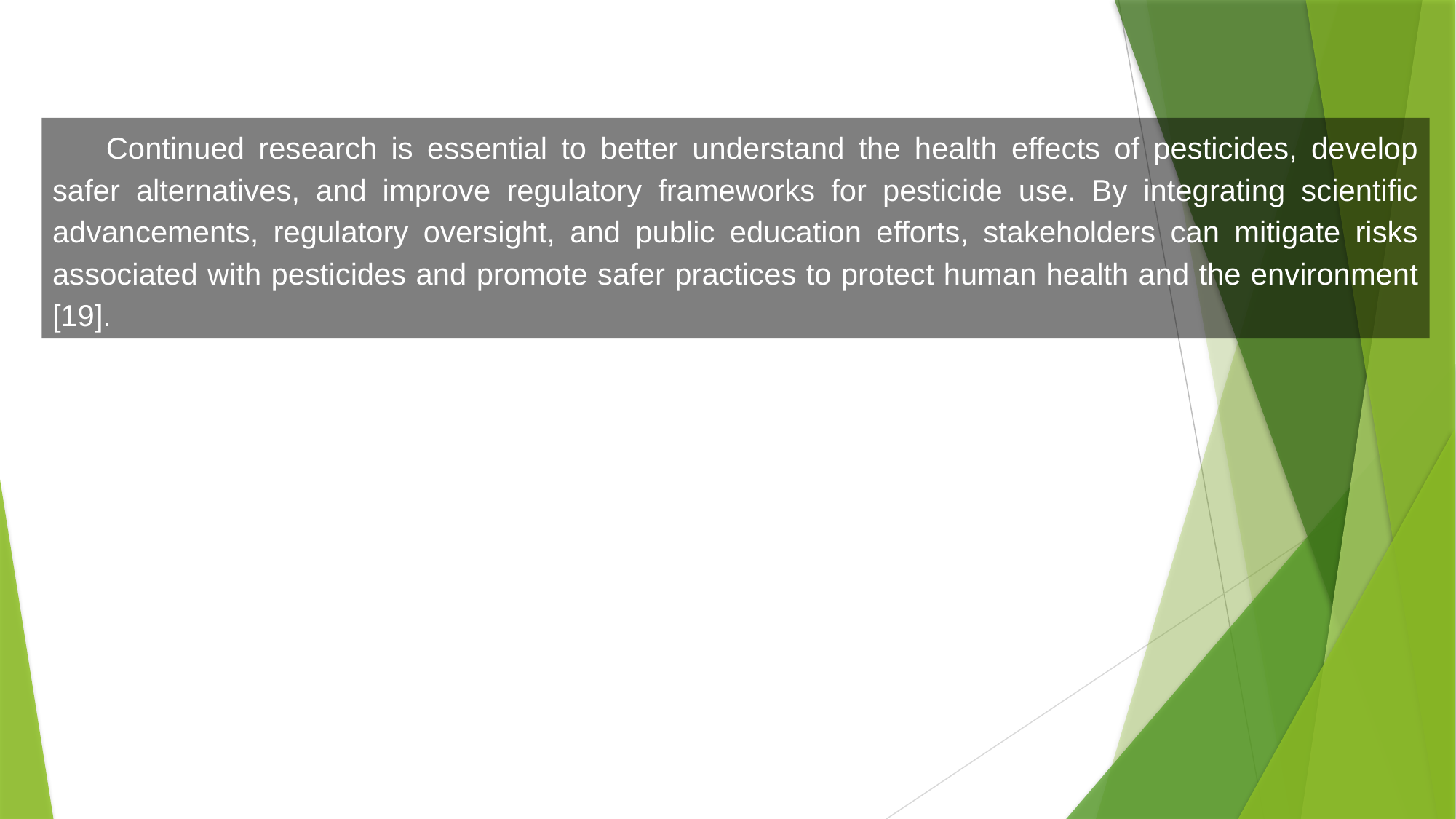

Continued research is essential to better understand the health effects of pesticides, develop safer alternatives, and improve regulatory frameworks for pesticide use. By integrating scientific advancements, regulatory oversight, and public education efforts, stakeholders can mitigate risks associated with pesticides and promote safer practices to protect human health and the environment [19].